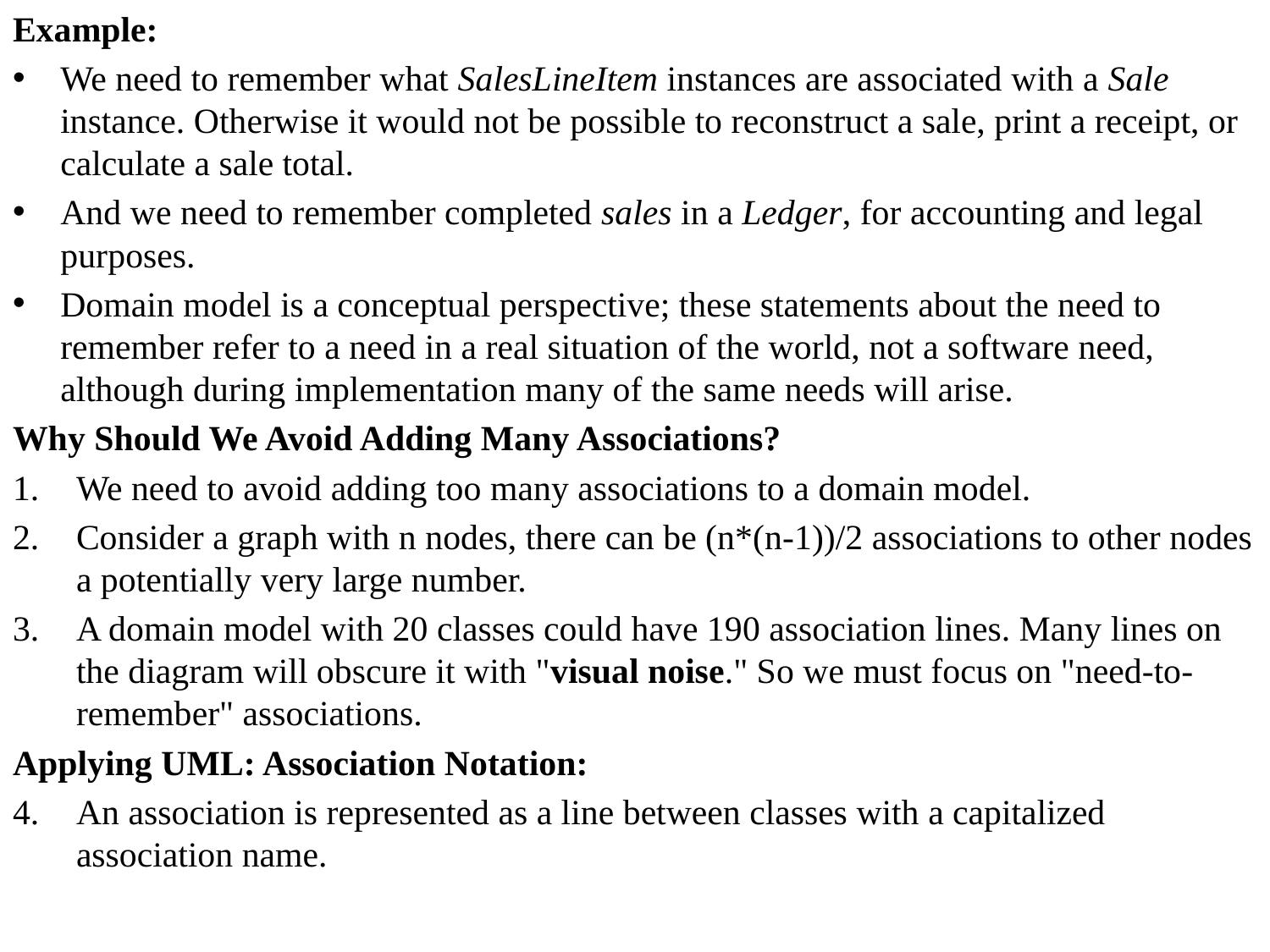

Example:
We need to remember what SalesLineItem instances are associated with a Sale instance. Otherwise it would not be possible to reconstruct a sale, print a receipt, or calculate a sale total.
And we need to remember completed sales in a Ledger, for accounting and legal purposes.
Domain model is a conceptual perspective; these statements about the need to remember refer to a need in a real situation of the world, not a software need, although during implementation many of the same needs will arise.
Why Should We Avoid Adding Many Associations?
We need to avoid adding too many associations to a domain model.
Consider a graph with n nodes, there can be (n*(n-1))/2 associations to other nodes a potentially very large number.
A domain model with 20 classes could have 190 association lines. Many lines on the diagram will obscure it with "visual noise." So we must focus on "need-to-remember" associations.
Applying UML: Association Notation:
An association is represented as a line between classes with a capitalized association name.